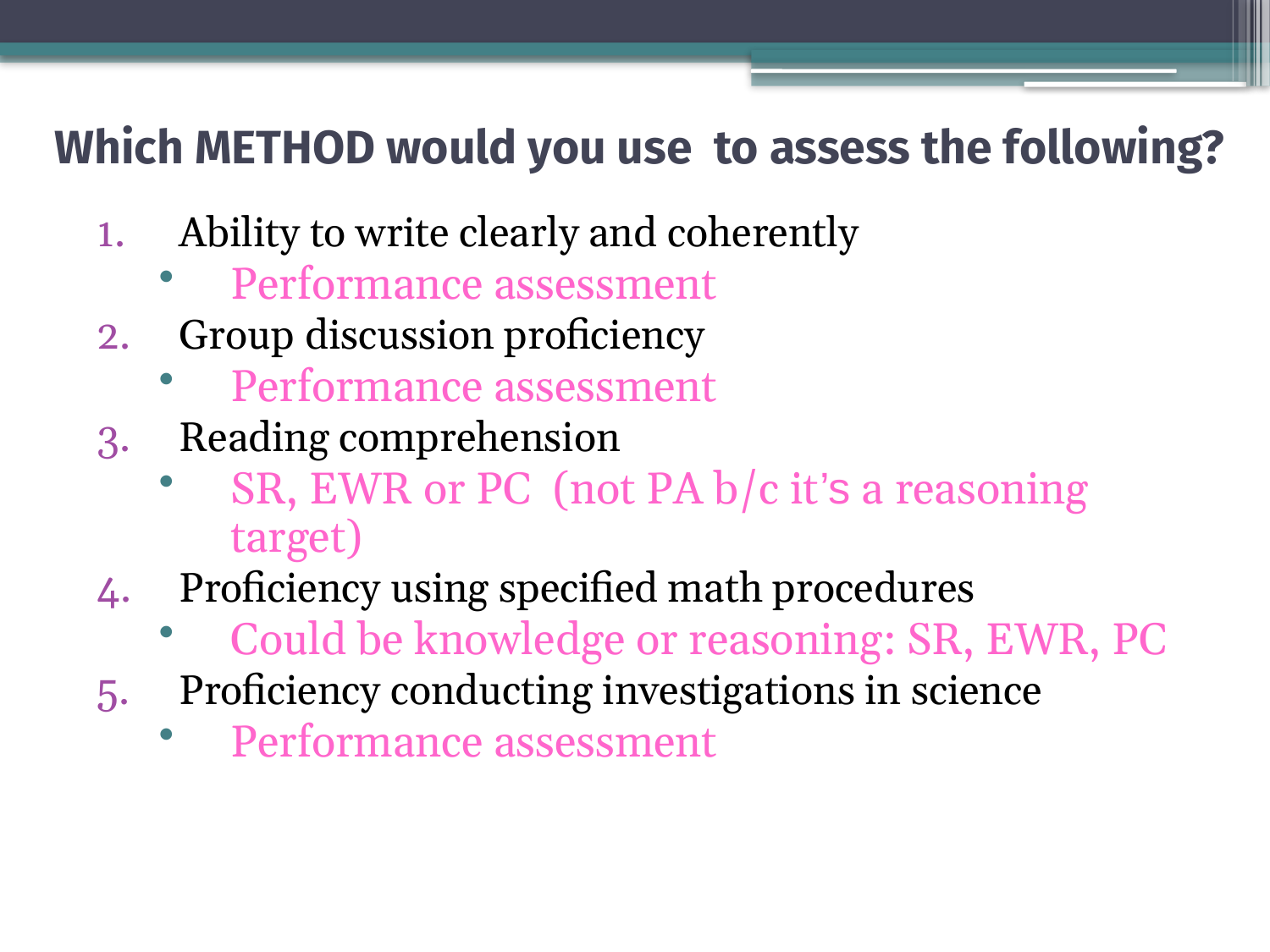

# Which METHOD would you use  to assess the following?
Ability to write clearly and coherently
Performance assessment
Group discussion proficiency
Performance assessment
Reading comprehension
SR, EWR or PC  (not PA b/c it’s a reasoning target)
Proficiency using specified math procedures
Could be knowledge or reasoning: SR, EWR, PC
Proficiency conducting investigations in science
Performance assessment